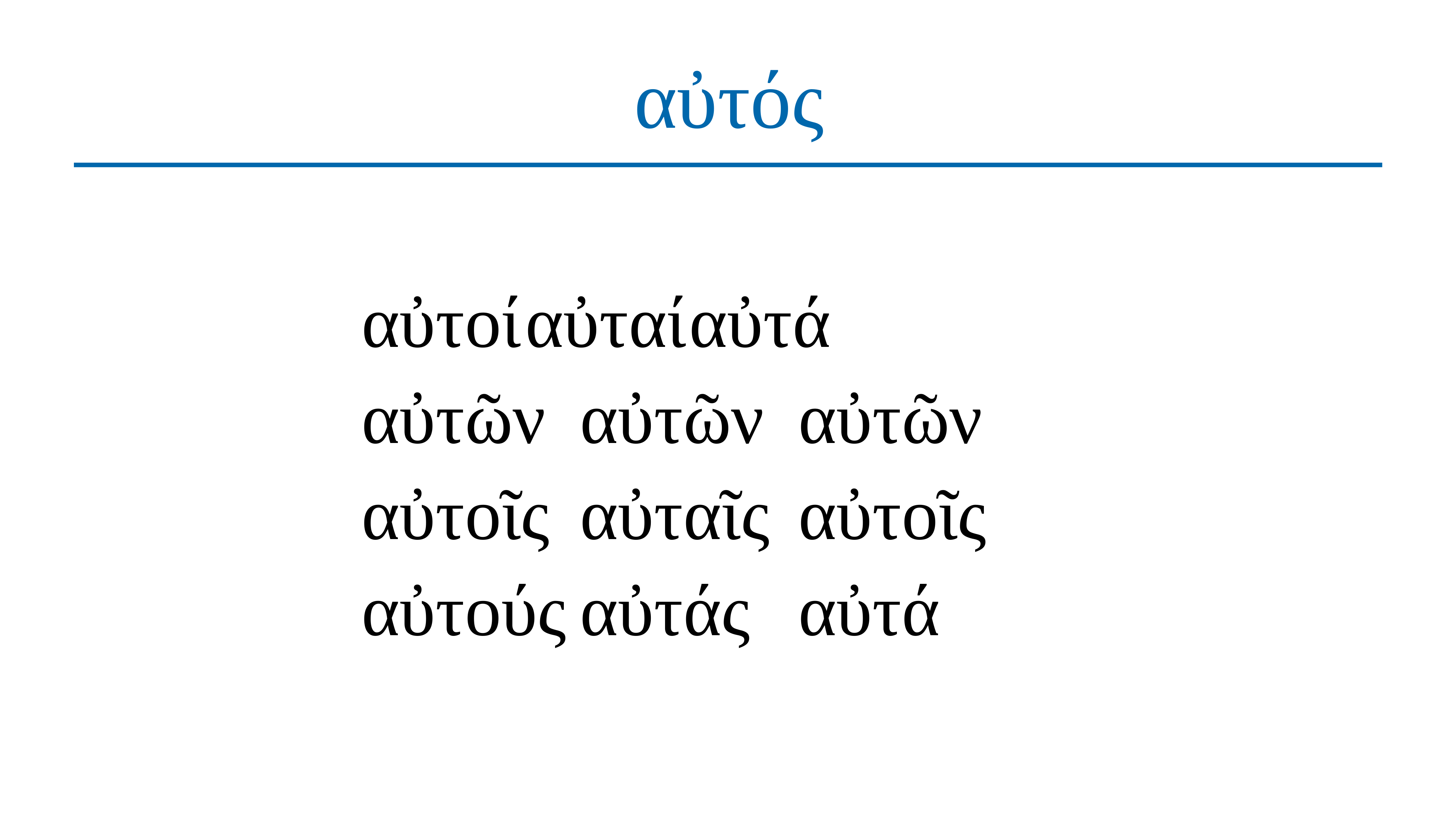

# αὐτός
αὐτοί	αὐταί	αὐτά
αὐτῶν	αὐτῶν	αὐτῶν
αὐτοῖς	αὐταῖς	αὐτοῖς
αὐτούς	αὐτάς	αὐτά